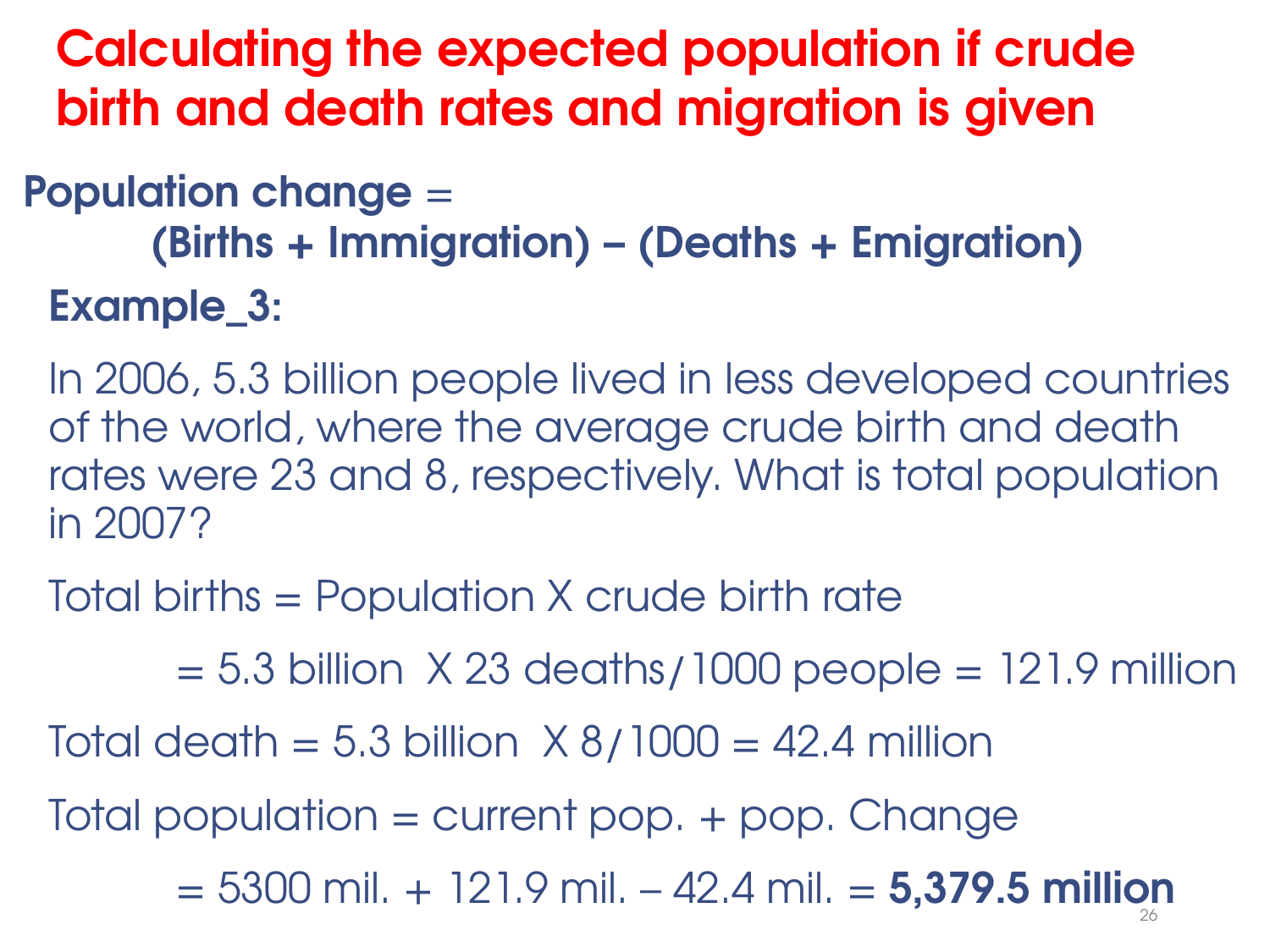

Calculating the expected population if crude birth and death rates and migration is given
Population change =
	(Births + Immigration) – (Deaths + Emigration)
Example_3:
In 2006, 5.3 billion people lived in less developed countries of the world, where the average crude birth and death rates were 23 and 8, respectively. What is total population in 2007?
Total births = Population X crude birth rate
	= 5.3 billion  X 23 deaths/1000 people = 121.9 million
Total death = 5.3 billion  X 8/1000 = 42.4 million
Total population = current pop. + pop. Change
	= 5300 mil. + 121.9 mil. – 42.4 mil. = 5,379.5 million
26